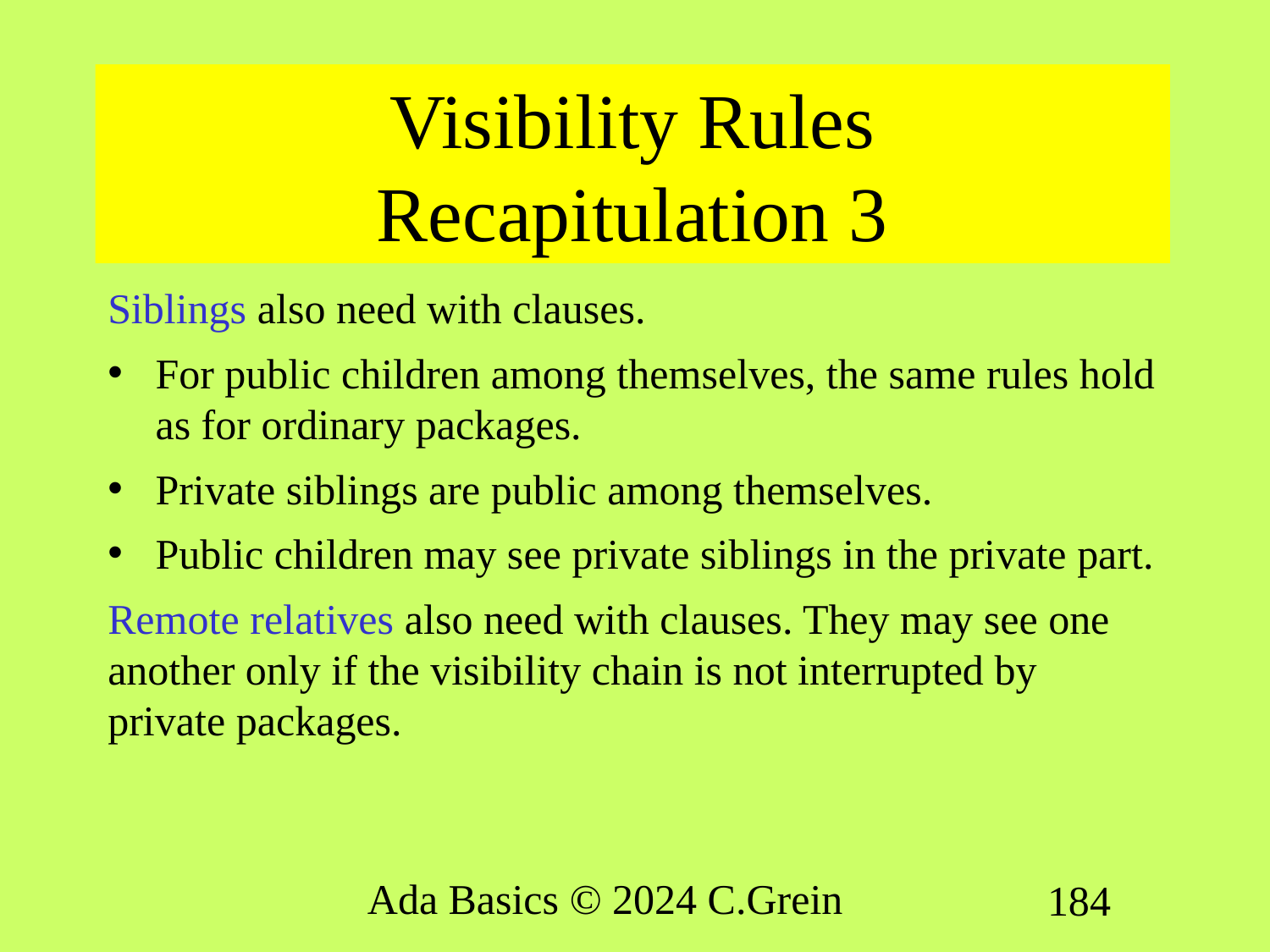

# Visibility Rules Recapitulation 3
Siblings also need with clauses.
For public children among themselves, the same rules hold as for ordinary packages.
Private siblings are public among themselves.
Public children may see private siblings in the private part.
Remote relatives also need with clauses. They may see one another only if the visibility chain is not interrupted by private packages.
Ada Basics © 2024 C.Grein
184